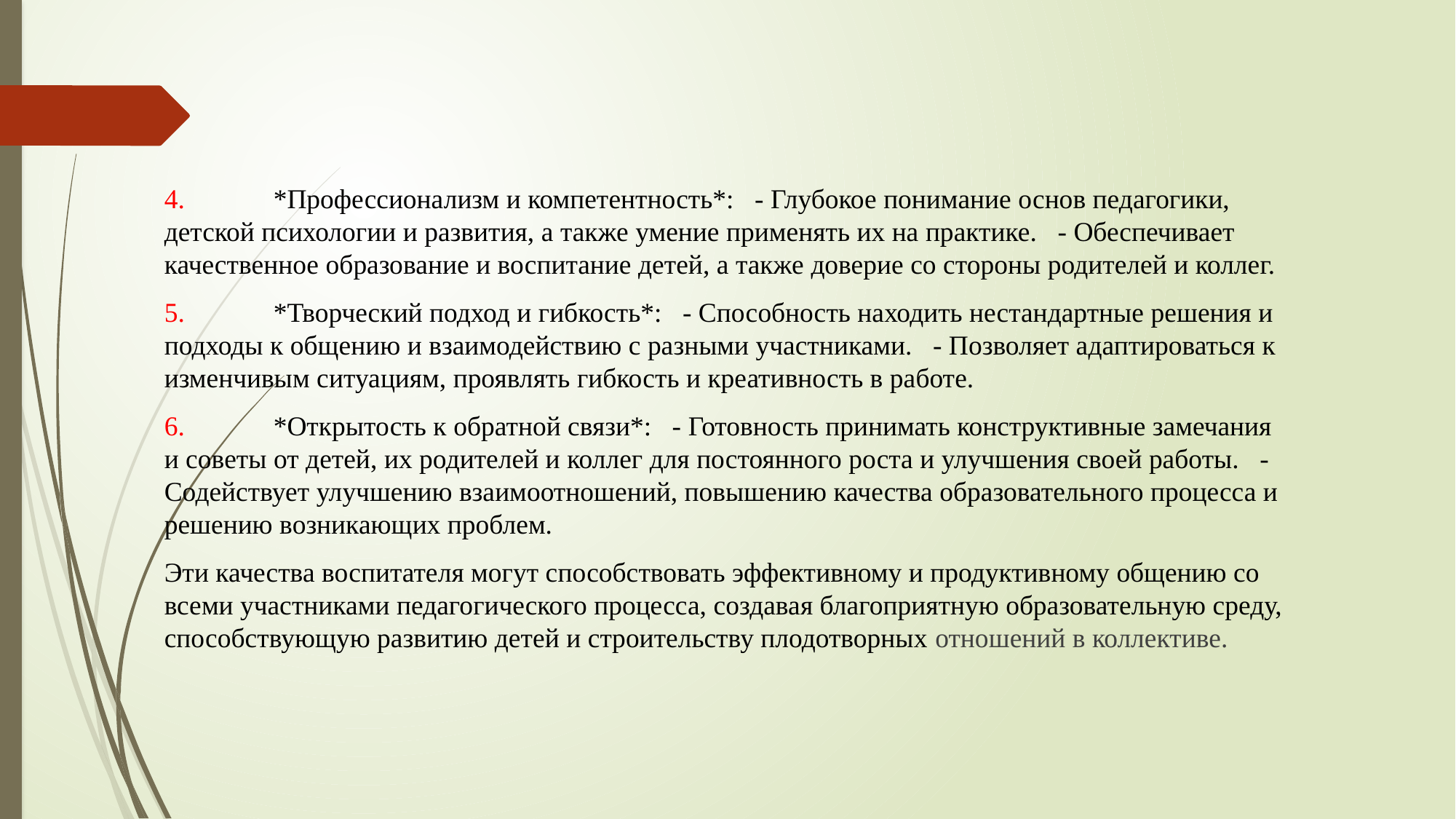

4. 	*Профессионализм и компетентность*:   - Глубокое понимание основ педагогики, детской психологии и развития, а также умение применять их на практике.   - Обеспечивает качественное образование и воспитание детей, а также доверие со стороны родителей и коллег.
5. 	*Творческий подход и гибкость*:   - Способность находить нестандартные решения и подходы к общению и взаимодействию с разными участниками.   - Позволяет адаптироваться к изменчивым ситуациям, проявлять гибкость и креативность в работе.
6. 	*Открытость к обратной связи*:   - Готовность принимать конструктивные замечания и советы от детей, их родителей и коллег для постоянного роста и улучшения своей работы.   - Содействует улучшению взаимоотношений, повышению качества образовательного процесса и решению возникающих проблем.
Эти качества воспитателя могут способствовать эффективному и продуктивному общению со всеми участниками педагогического процесса, создавая благоприятную образовательную среду, способствующую развитию детей и строительству плодотворных отношений в коллективе.